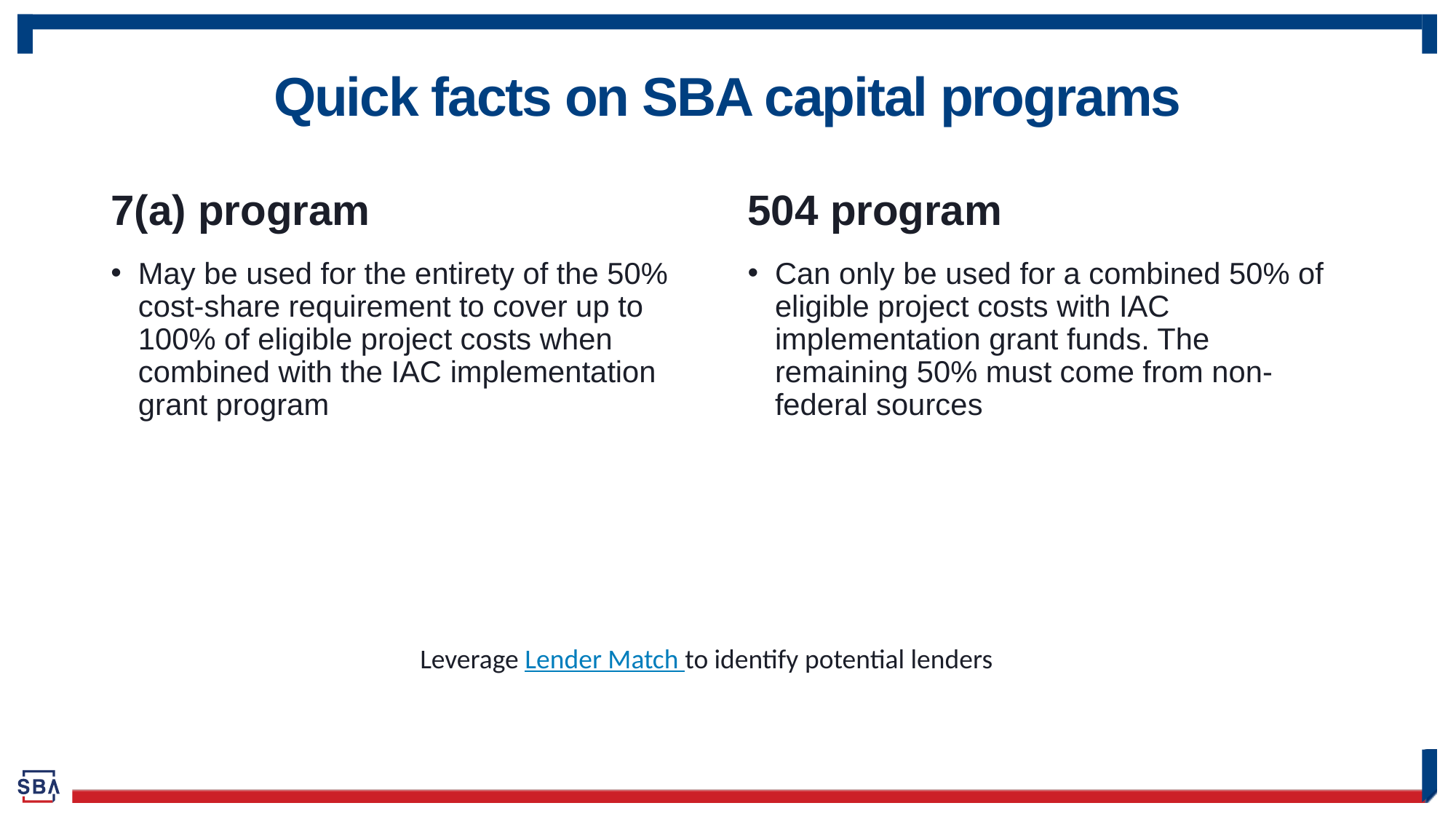

# Quick facts on SBA capital programs
7(a) program

504 program
May be used for the entirety of the 50% cost-share requirement to cover up to 100% of eligible project costs when combined with the IAC implementation grant program
Can only be used for a combined 50% of eligible project costs with IAC implementation grant funds. The remaining 50% must come from non-federal sources
Leverage Lender Match to identify potential lenders